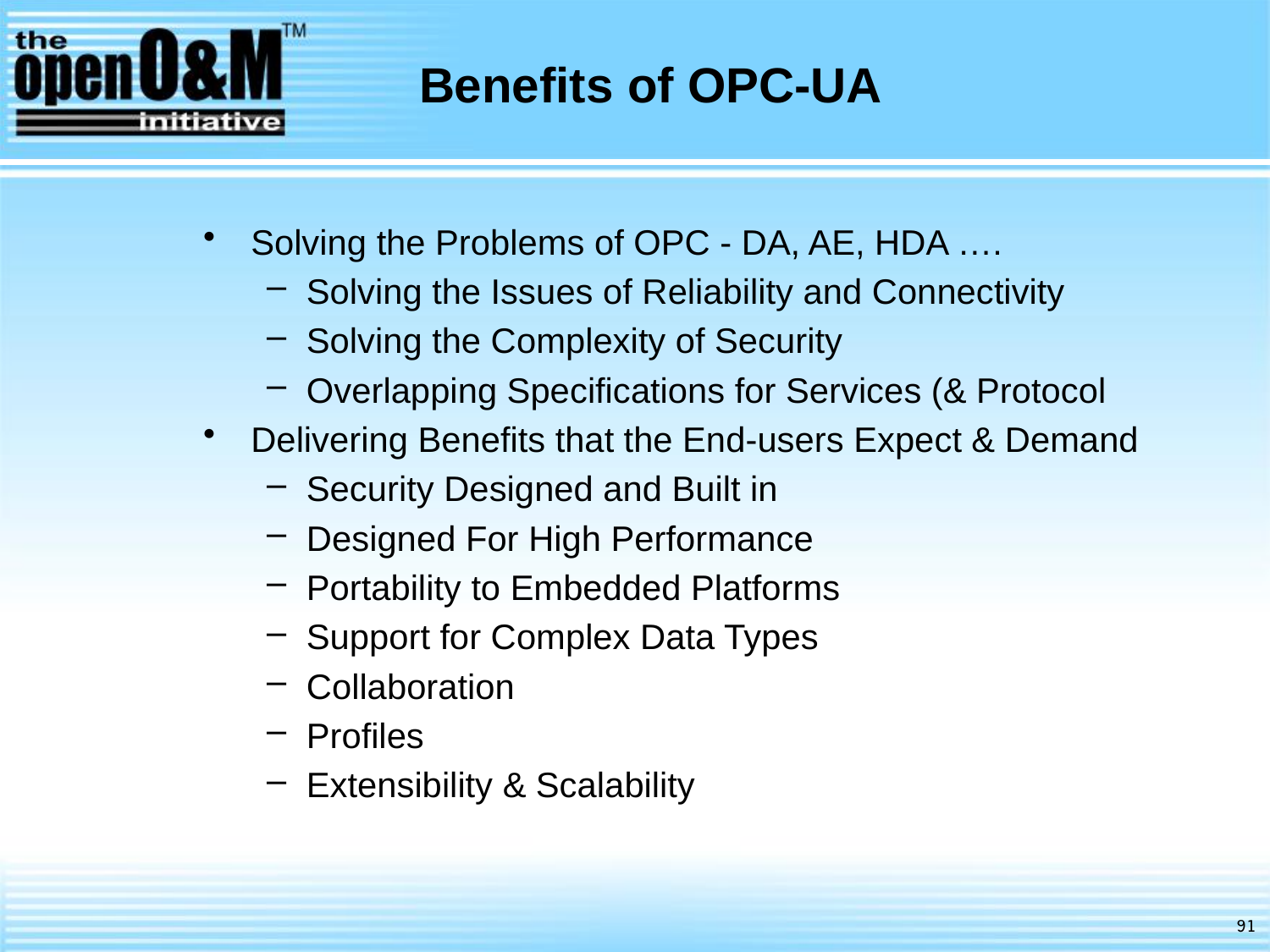

Benefits of OPC-UA
Solving the Problems of OPC - DA, AE, HDA ….
Solving the Issues of Reliability and Connectivity
Solving the Complexity of Security
Overlapping Specifications for Services (& Protocol
Delivering Benefits that the End-users Expect & Demand
Security Designed and Built in
Designed For High Performance
Portability to Embedded Platforms
Support for Complex Data Types
Collaboration
Profiles
Extensibility & Scalability
91